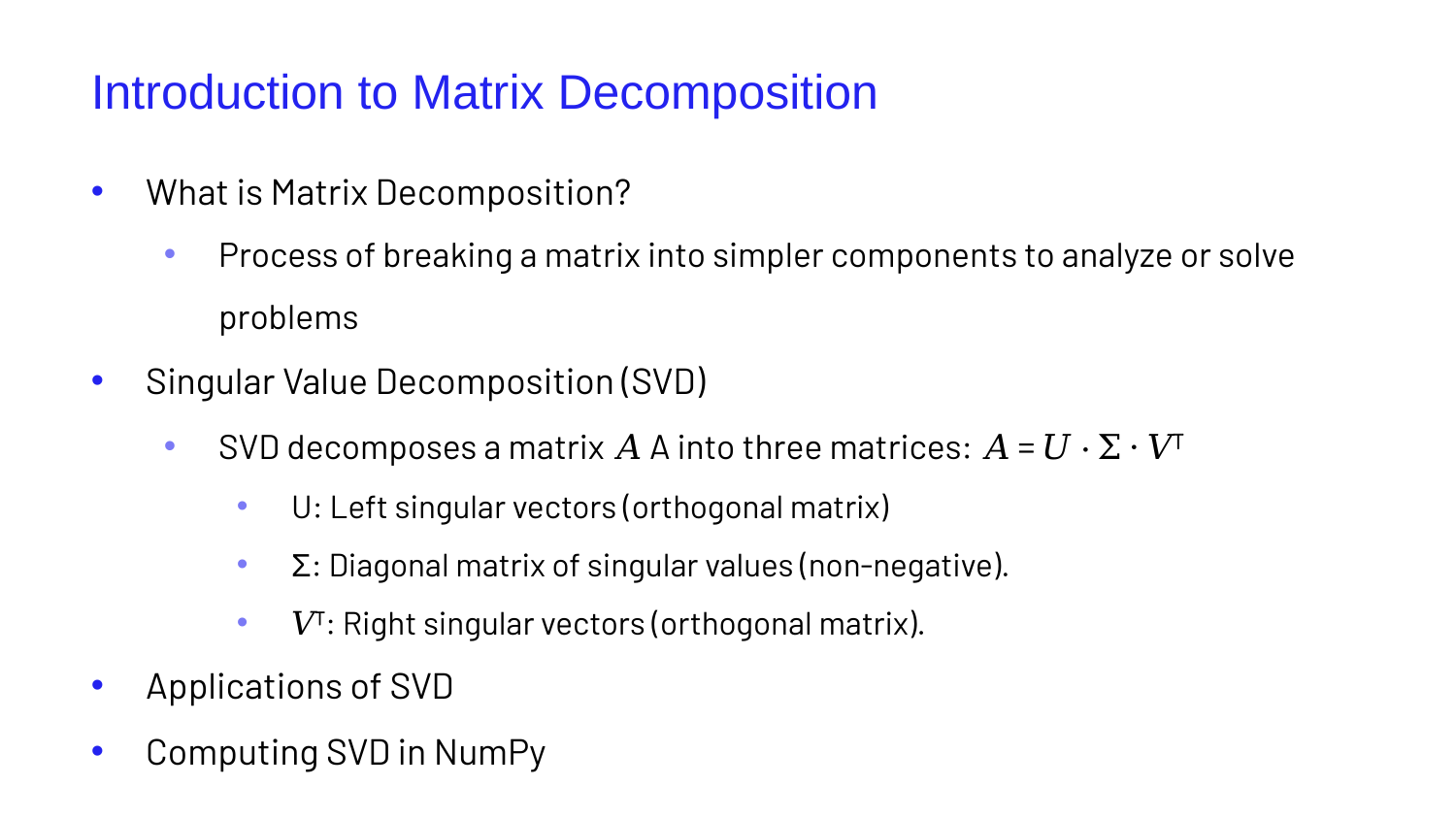

Introduction to Matrix Decomposition
What is Matrix Decomposition?
Process of breaking a matrix into simpler components to analyze or solve problems
Singular Value Decomposition (SVD)
SVD decomposes a matrix 𝐴 A into three matrices: 𝐴 = 𝑈 ⋅ Σ ⋅ 𝑉T
U: Left singular vectors (orthogonal matrix)
Σ: Diagonal matrix of singular values (non-negative).
𝑉T: Right singular vectors (orthogonal matrix).
Applications of SVD
Computing SVD in NumPy